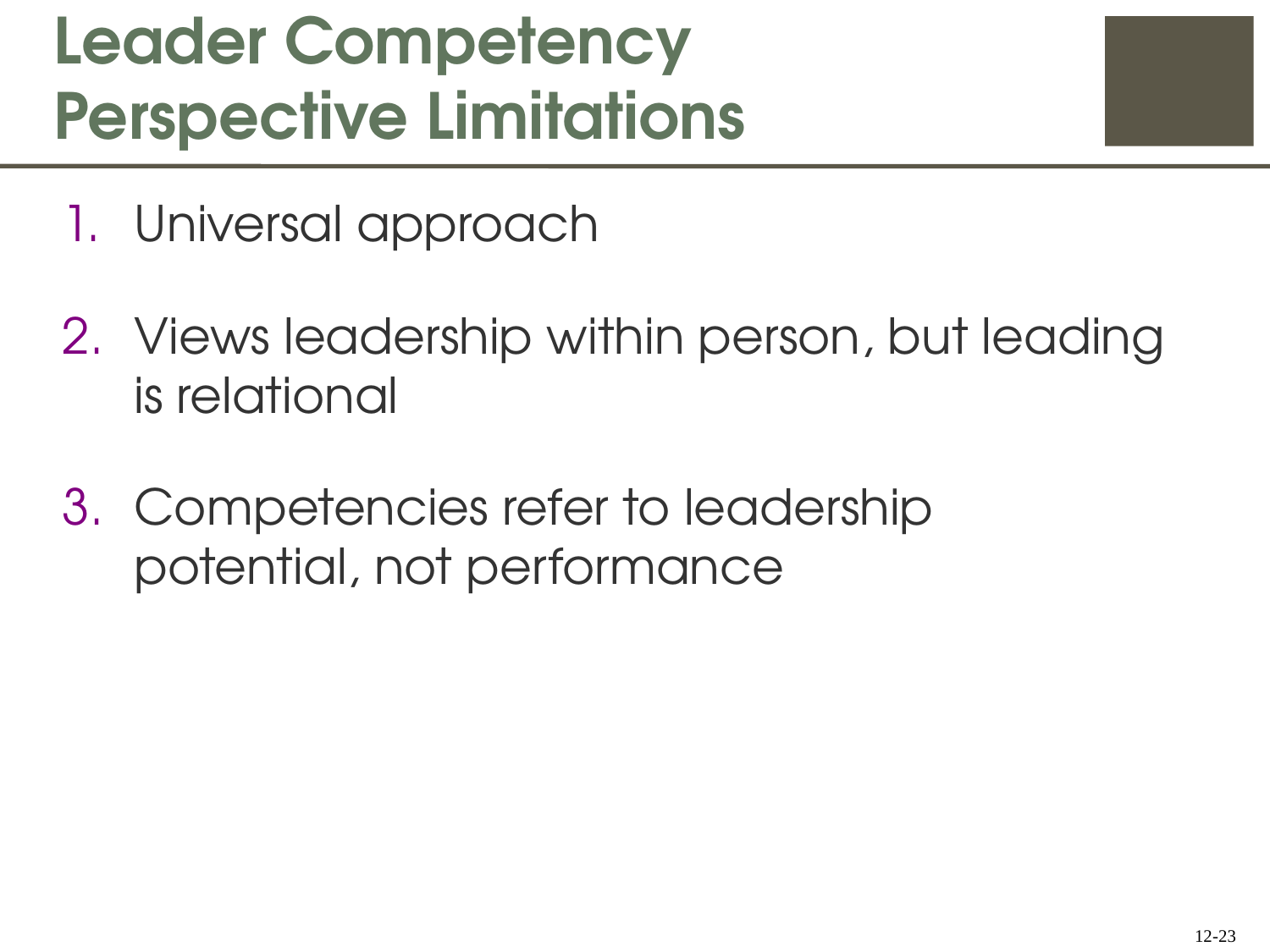

# Leader Competency Perspective Limitations
Universal approach
Views leadership within person, but leading is relational
Competencies refer to leadership potential, not performance